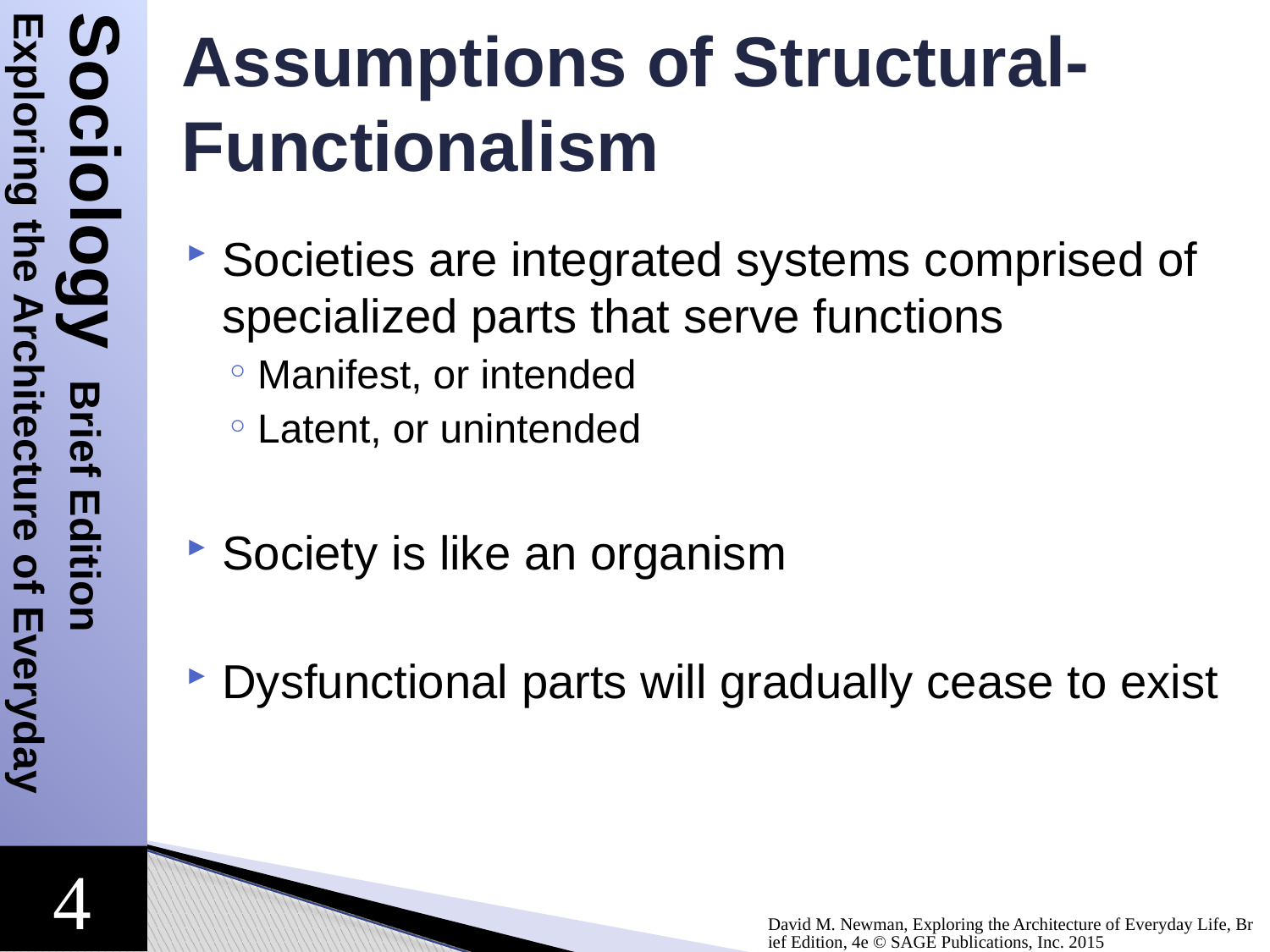

# Assumptions of Structural-Functionalism
Societies are integrated systems comprised of specialized parts that serve functions
Manifest, or intended
Latent, or unintended

Society is like an organism

Dysfunctional parts will gradually cease to exist
David M. Newman, Exploring the Architecture of Everyday Life, Brief Edition, 4e © SAGE Publications, Inc. 2015